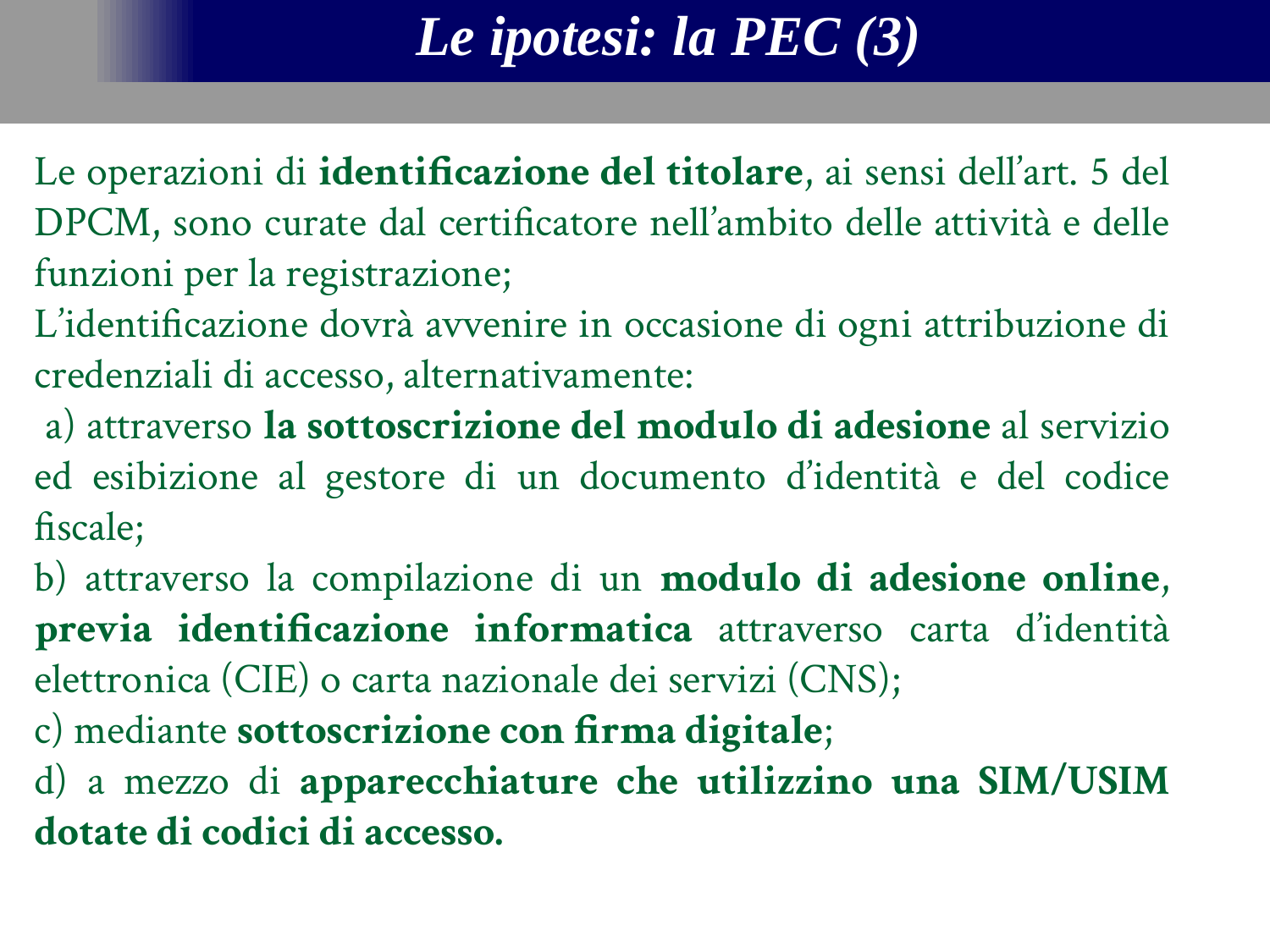

Le ipotesi: la PEC (3)
Le operazioni di identificazione del titolare, ai sensi dell’art. 5 del DPCM, sono curate dal certificatore nell’ambito delle attività e delle funzioni per la registrazione;
L’identificazione dovrà avvenire in occasione di ogni attribuzione di credenziali di accesso, alternativamente:
 a) attraverso la sottoscrizione del modulo di adesione al servizio ed esibizione al gestore di un documento d’identità e del codice fiscale;
b) attraverso la compilazione di un modulo di adesione online, previa identificazione informatica attraverso carta d’identità elettronica (CIE) o carta nazionale dei servizi (CNS);
c) mediante sottoscrizione con firma digitale;
d) a mezzo di apparecchiature che utilizzino una SIM/USIM dotate di codici di accesso.